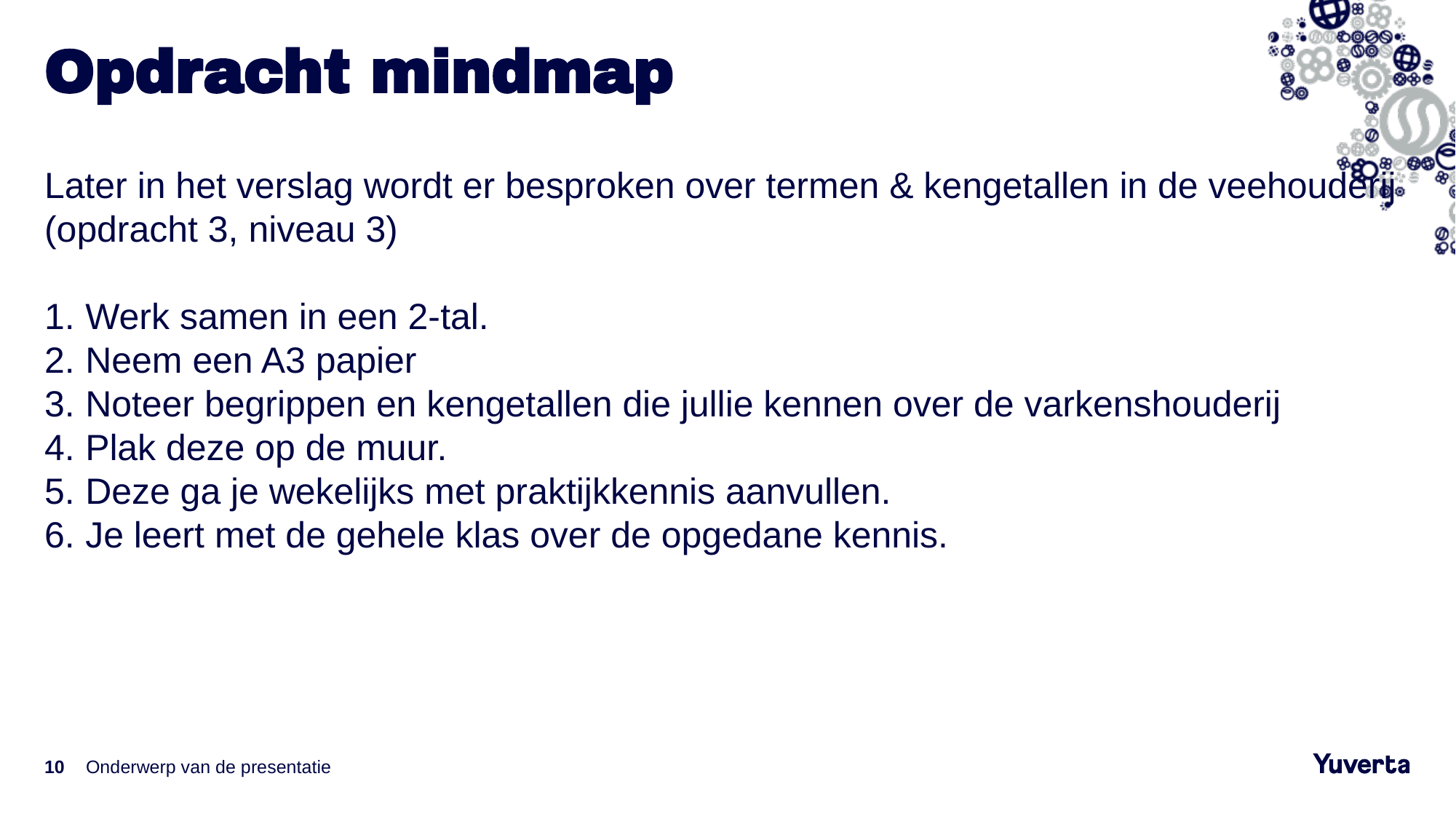

# Opdracht mindmap
Later in het verslag wordt er besproken over termen & kengetallen in de veehouderij (opdracht 3, niveau 3)

Werk samen in een 2-tal.
Neem een A3 papier
Noteer begrippen en kengetallen die jullie kennen over de varkenshouderij
Plak deze op de muur.
Deze ga je wekelijks met praktijkkennis aanvullen.
Je leert met de gehele klas over de opgedane kennis.

10
Onderwerp van de presentatie
20-11-2022